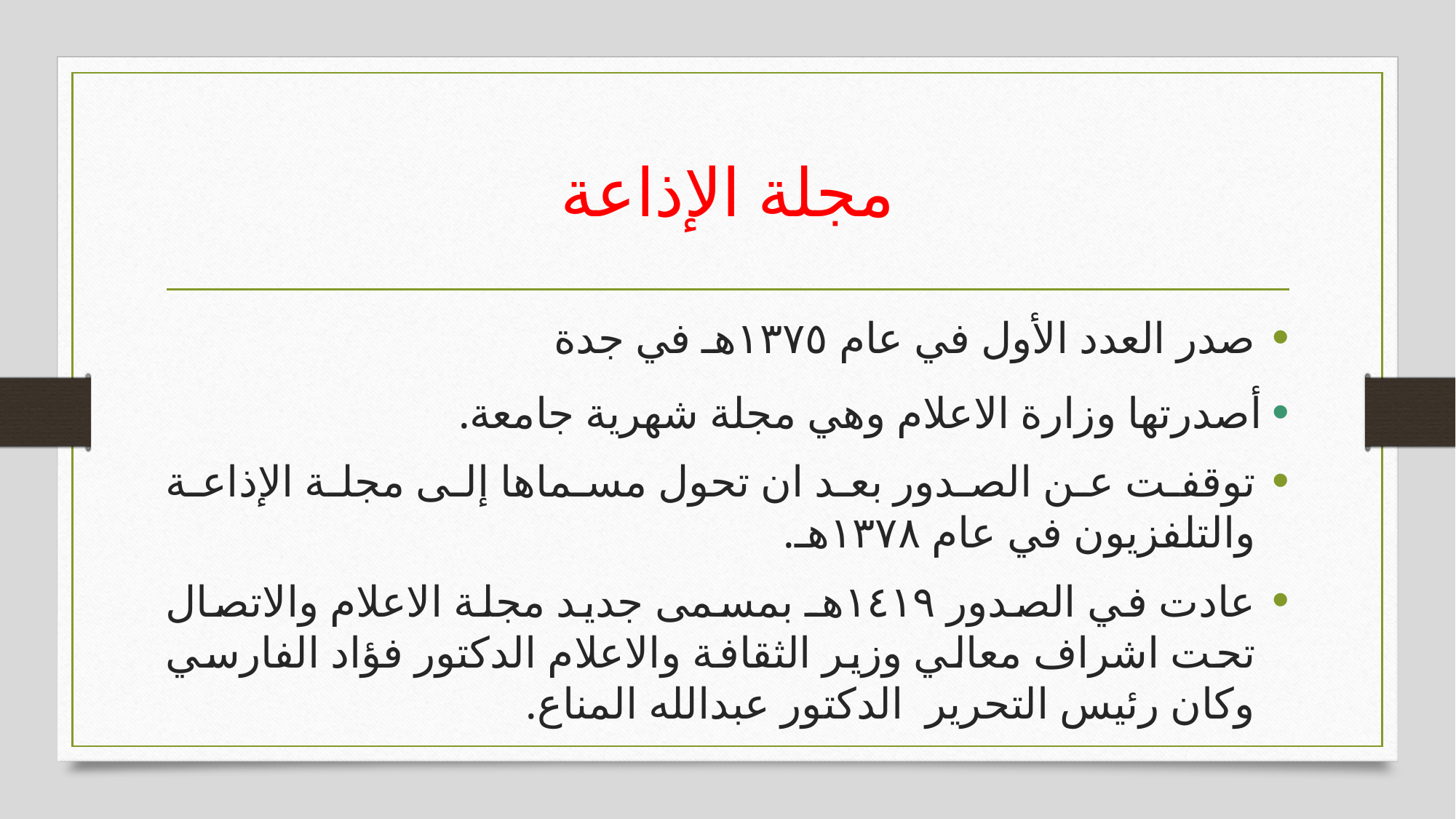

# مجلة الإذاعة
صدر العدد الأول في عام ١٣٧٥هـ في جدة
أصدرتها وزارة الاعلام وهي مجلة شهرية جامعة.
توقفت عن الصدور بعد ان تحول مسماها إلى مجلة الإذاعة والتلفزيون في عام ١٣٧٨هـ.
عادت في الصدور ١٤١٩هـ بمسمى جديد مجلة الاعلام والاتصال تحت اشراف معالي وزير الثقافة والاعلام الدكتور فؤاد الفارسي وكان رئيس التحرير  الدكتور عبدالله المناع.